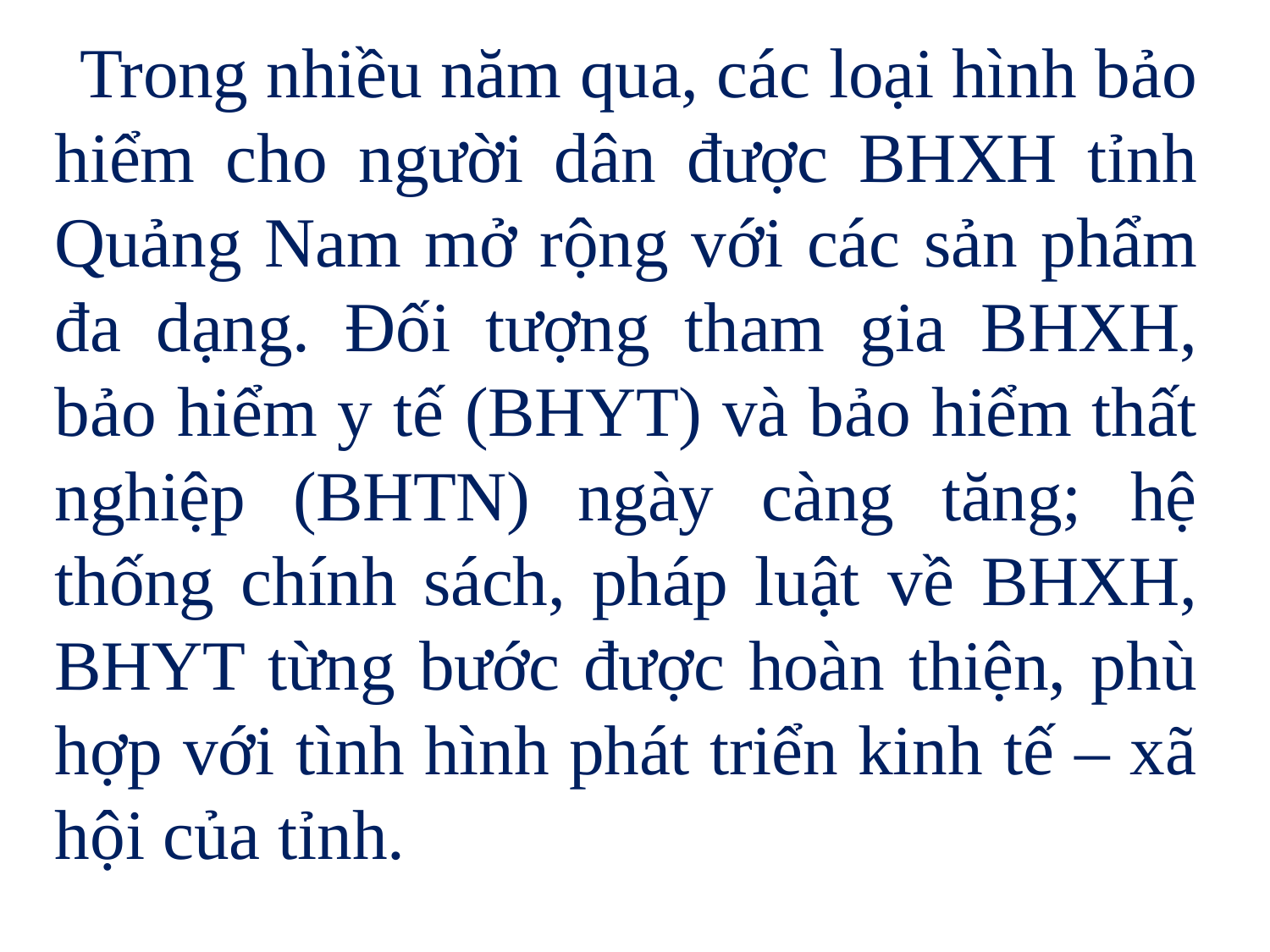

Trong nhiều năm qua, các loại hình bảo hiểm cho người dân được BHXH tỉnh Quảng Nam mở rộng với các sản phẩm đa dạng. Ðối tượng tham gia BHXH, bảo hiểm y tế (BHYT) và bảo hiểm thất nghiệp (BHTN) ngày càng tăng; hệ thống chính sách, pháp luật về BHXH, BHYT từng bước được hoàn thiện, phù hợp với tình hình phát triển kinh tế – xã hội của tỉnh.